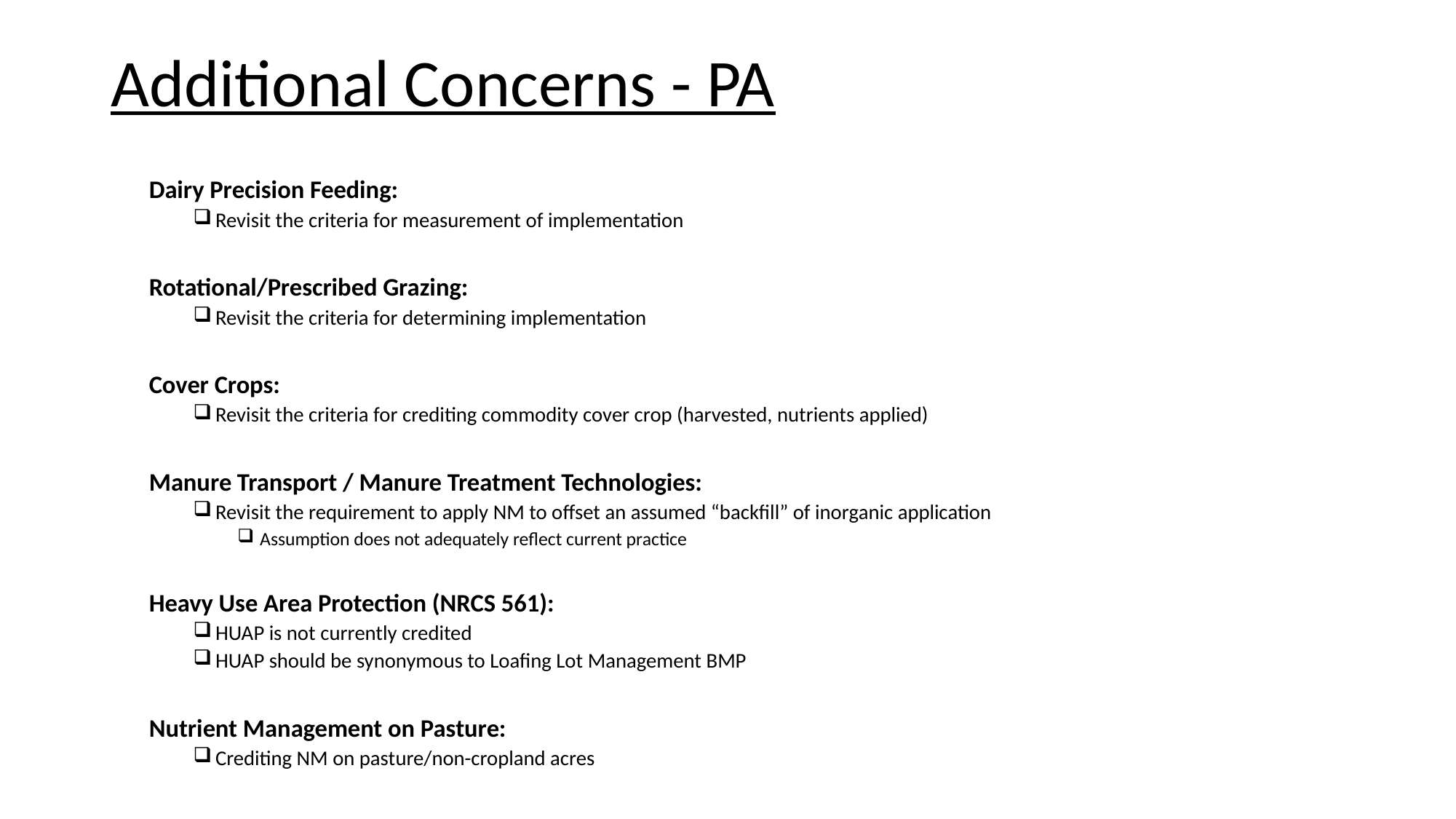

# Additional Concerns - PA
Dairy Precision Feeding:
Revisit the criteria for measurement of implementation

Rotational/Prescribed Grazing:
Revisit the criteria for determining implementation

Cover Crops:
Revisit the criteria for crediting commodity cover crop (harvested, nutrients applied)

Manure Transport / Manure Treatment Technologies:
Revisit the requirement to apply NM to offset an assumed “backfill” of inorganic application
Assumption does not adequately reflect current practice

Heavy Use Area Protection (NRCS 561):
HUAP is not currently credited
HUAP should be synonymous to Loafing Lot Management BMP

Nutrient Management on Pasture:
Crediting NM on pasture/non-cropland acres